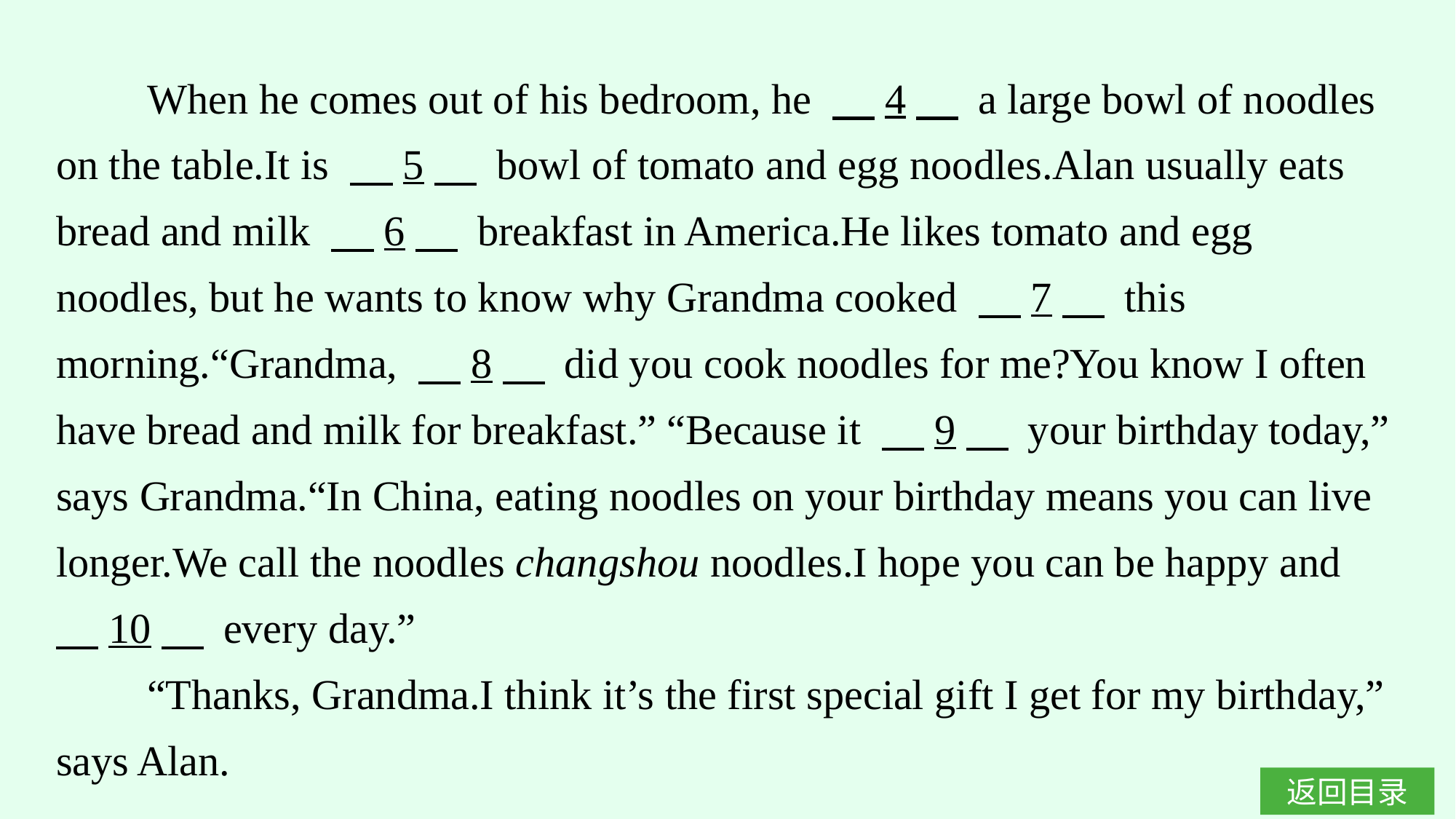

When he comes out of his bedroom, he 　4　 a large bowl of noodles on the table.It is 　5　 bowl of tomato and egg noodles.Alan usually eats bread and milk 　6　 breakfast in America.He likes tomato and egg noodles, but he wants to know why Grandma cooked 　7　 this morning.“Grandma, 　8　 did you cook noodles for me?You know I often have bread and milk for breakfast.” “Because it 　9　 your birthday today,” says Grandma.“In China, eating noodles on your birthday means you can live longer.We call the noodles changshou noodles.I hope you can be happy and 　10　 every day.”
“Thanks, Grandma.I think it’s the first special gift I get for my birthday,” says Alan.